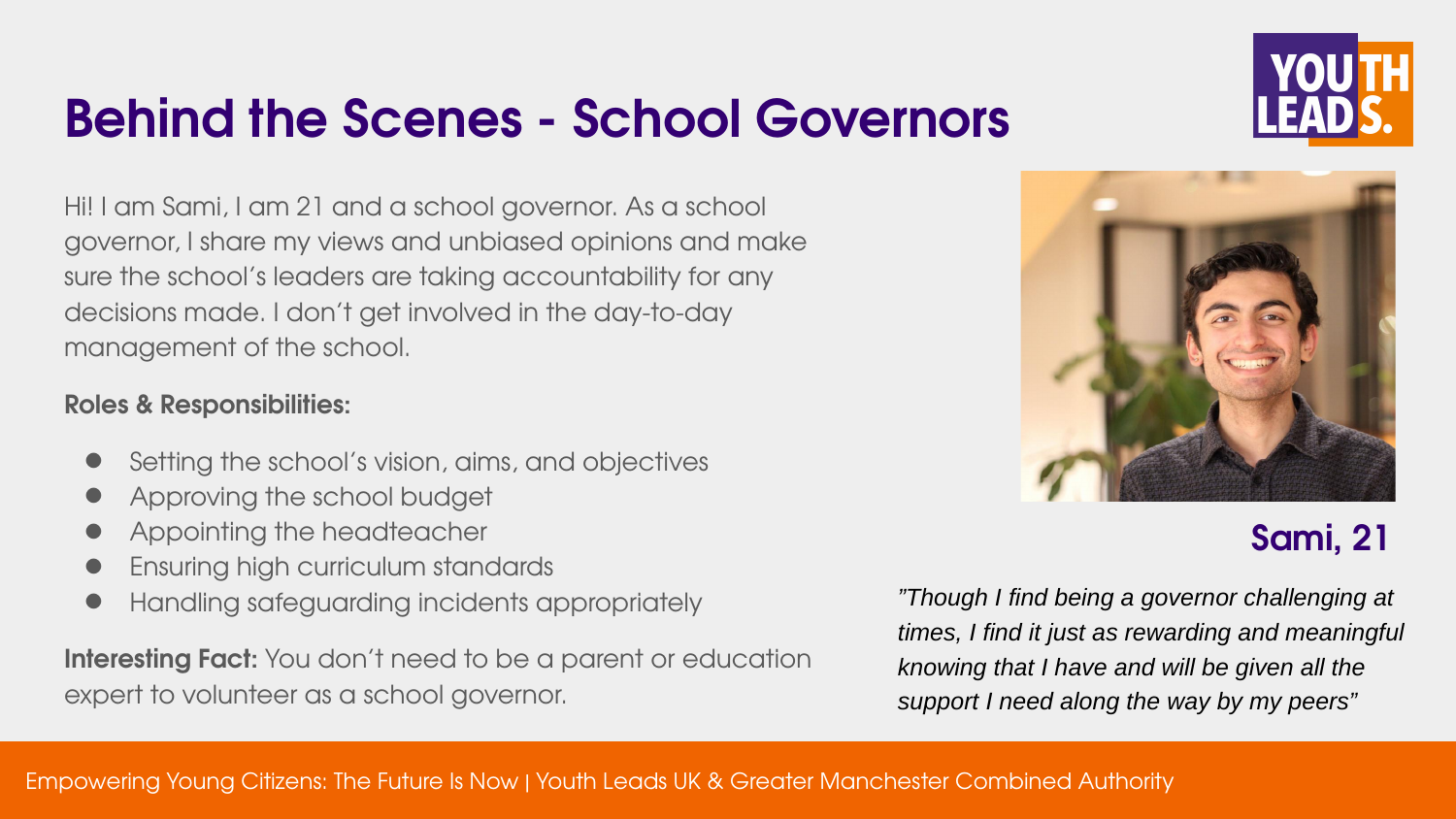

# Behind the Scenes - School Governors
Hi! I am Sami, I am 21 and a school governor. As a school governor, I share my views and unbiased opinions and make sure the school’s leaders are taking accountability for any decisions made. I don’t get involved in the day-to-day management of the school.
Roles & Responsibilities:
Setting the school’s vision, aims, and objectives
Approving the school budget
Appointing the headteacher
Ensuring high curriculum standards
Handling safeguarding incidents appropriately
Interesting Fact: You don’t need to be a parent or education expert to volunteer as a school governor.

Sami, 21
”Though I find being a governor challenging at times, I find it just as rewarding and meaningful knowing that I have and will be given all the support I need along the way by my peers”